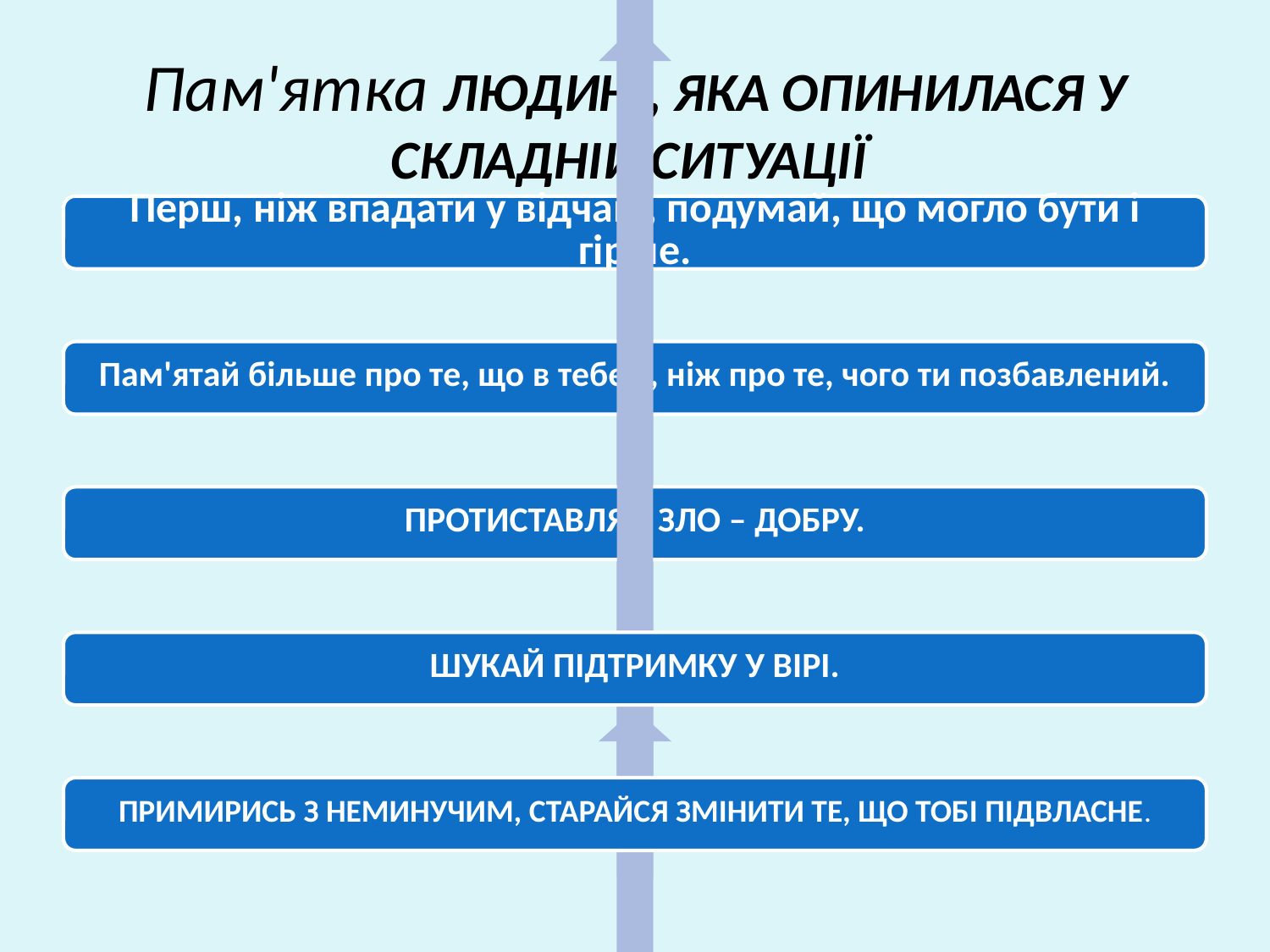

# Пам'ятка ЛЮДИНІ, ЯКА ОПИНИЛАСЯ У СКЛАДНІЙ СИТУАЦІЇ
Перш, ніж впадати у відчай , подумай, що могло бути і гірше.
Пам'ятай більше про те, що в тебе є, ніж про те, чого ти позбавлений.
ПРОТИСТАВЛЯЙ ЗЛО – ДОБРУ.
ШУКАЙ ПІДТРИМКУ У ВІРІ.
ПРИМИРИСЬ З НЕМИНУЧИМ, СТАРАЙСЯ ЗМІНИТИ ТЕ, ЩО ТОБІ ПІДВЛАСНЕ.